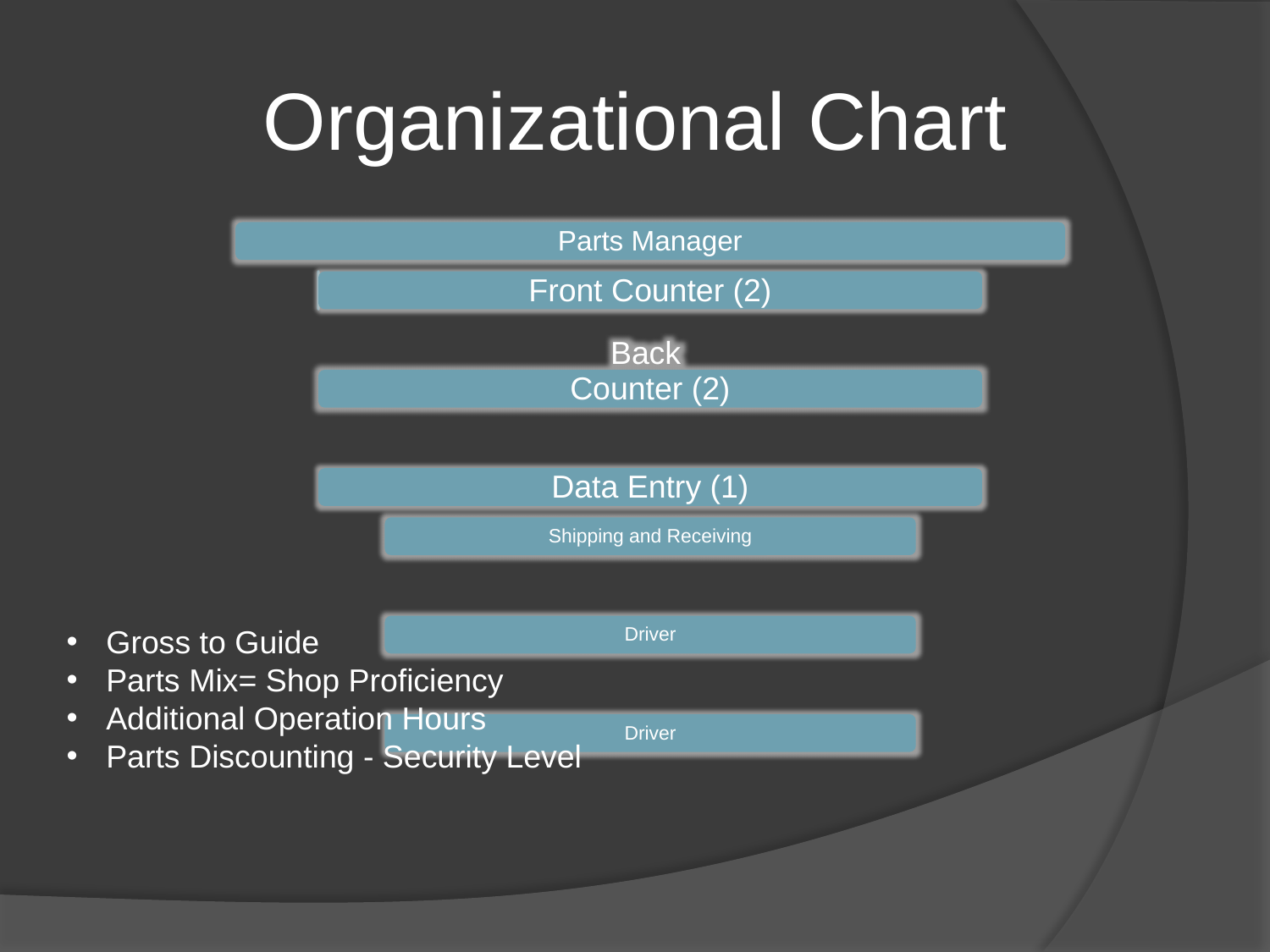

# Organizational Chart
Parts Manager
Front Counter (2)
Data Entry (1)
Back
Counter (2)
Driver
Shipping and Receiving
Driver
Gross to Guide
Parts Mix= Shop Proficiency
Additional Operation Hours
Parts Discounting - Security Level